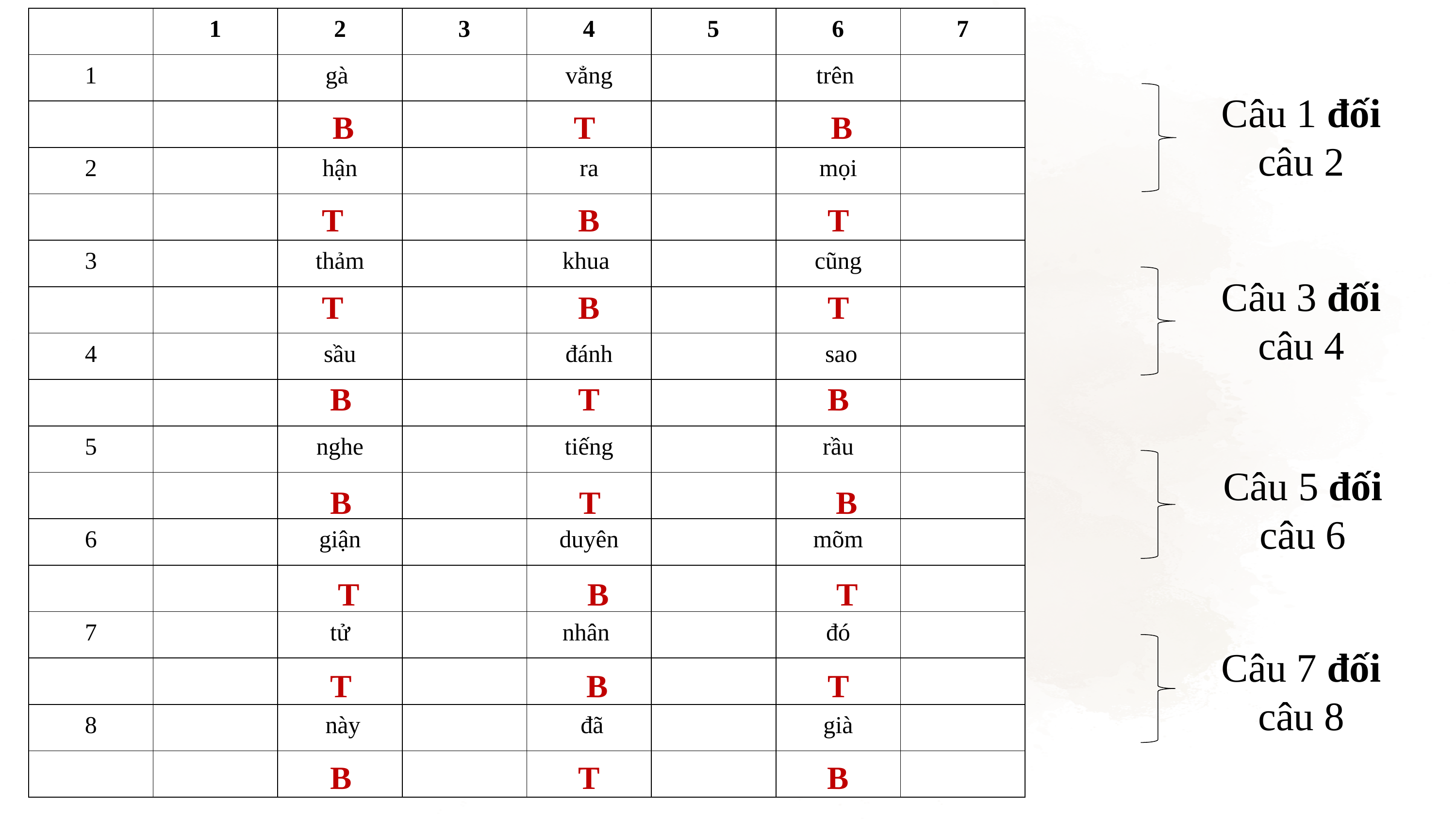

|  | 1 | 2 | 3 | 4 | 5 | 6 | 7 |
| --- | --- | --- | --- | --- | --- | --- | --- |
| 1 |  | gà |  | vẳng |  | trên |  |
|  |  |  |  |  |  |  |  |
| 2 |  | hận |  | ra |  | mọi |  |
|  |  |  |  |  |  |  |  |
| 3 |  | thảm |  | khua |  | cũng |  |
|  |  |  |  |  |  |  |  |
| 4 |  | sầu |  | đánh |  | sao |  |
|  |  |  |  |  |  |  |  |
| 5 |  | nghe |  | tiếng |  | rầu |  |
|  |  |  |  |  |  |  |  |
| 6 |  | giận |  | duyên |  | mõm |  |
|  |  |  |  |  |  |  |  |
| 7 |  | tử |  | nhân |  | đó |  |
|  |  |  |  |  |  |  |  |
| 8 |  | này |  | đã |  | già |  |
|  |  |  |  |  |  |  |  |

Câu 1 đối câu 2
        B                           T                             B
       T                             B                            T

Câu 3 đối câu 4
       T                             B                            T
        B                            T                            B

Câu 5 đối câu 6
        B                            T                             B
         T                            B                            T

Câu 7 đối câu 8
        T                             B                           T
        B                            T                            B